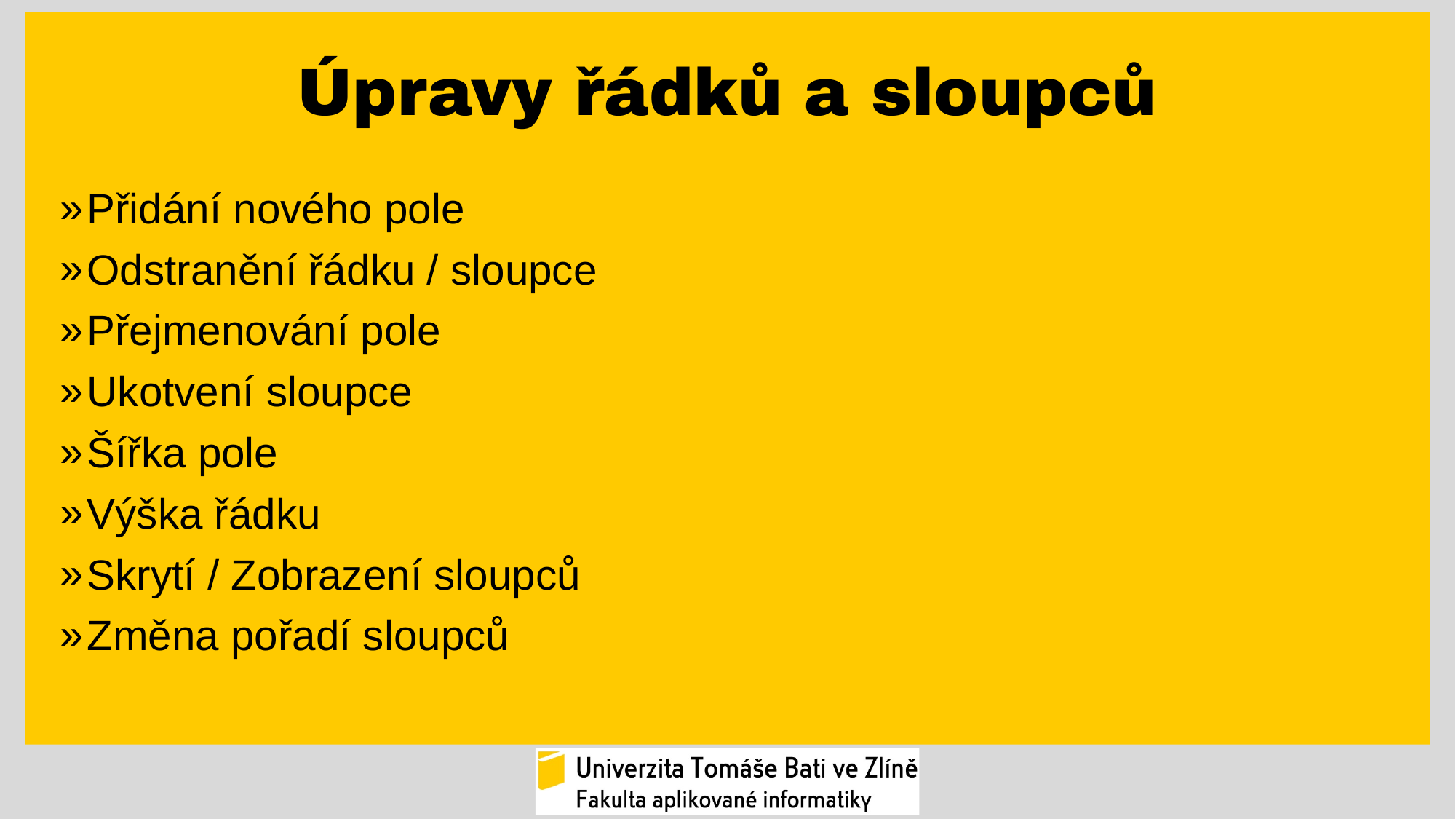

# Úpravy řádků a sloupců
Přidání nového pole
Odstranění řádku / sloupce
Přejmenování pole
Ukotvení sloupce
Šířka pole
Výška řádku
Skrytí / Zobrazení sloupců
Změna pořadí sloupců